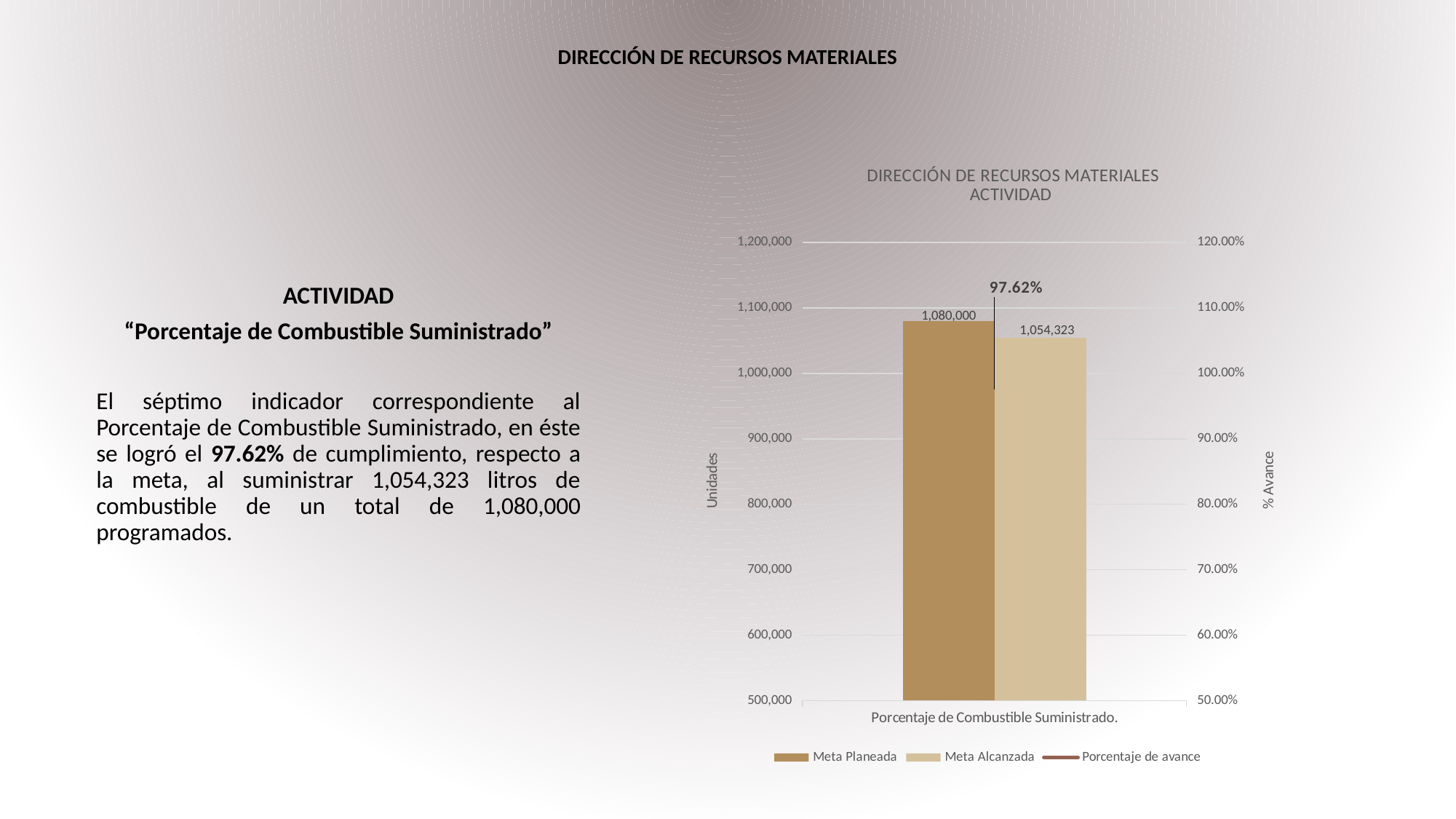

DIRECCIÓN DE RECURSOS MATERIALES

### Chart: DIRECCIÓN DE RECURSOS MATERIALES
ACTIVIDAD

| Category | Meta Planeada | Meta Alcanzada |  |
|---|---|---|---|
| Porcentaje de Combustible Suministrado. | 1080000.0 | 1054323.0 | 0.976225 |
ACTIVIDAD
“Porcentaje de Combustible Suministrado”

El séptimo indicador correspondiente al Porcentaje de Combustible Suministrado, en éste se logró el 97.62% de cumplimiento, respecto a la meta, al suministrar 1,054,323 litros de combustible de un total de 1,080,000 programados.